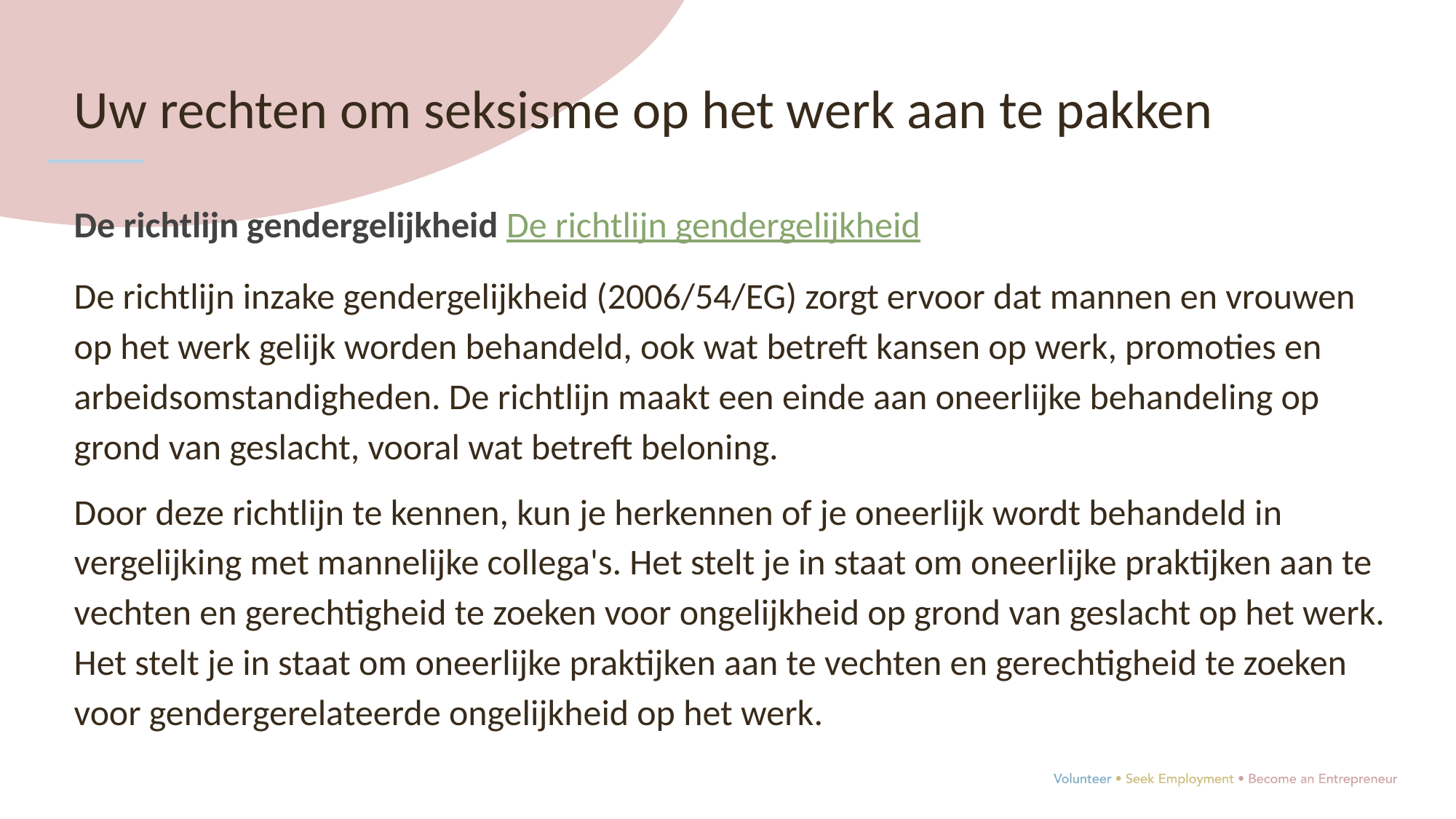

Uw rechten om seksisme op het werk aan te pakken

De richtlijn gendergelijkheid De richtlijn gendergelijkheid
De richtlijn inzake gendergelijkheid (2006/54/EG) zorgt ervoor dat mannen en vrouwen op het werk gelijk worden behandeld, ook wat betreft kansen op werk, promoties en arbeidsomstandigheden. De richtlijn maakt een einde aan oneerlijke behandeling op grond van geslacht, vooral wat betreft beloning.
Door deze richtlijn te kennen, kun je herkennen of je oneerlijk wordt behandeld in vergelijking met mannelijke collega's. Het stelt je in staat om oneerlijke praktijken aan te vechten en gerechtigheid te zoeken voor ongelijkheid op grond van geslacht op het werk. Het stelt je in staat om oneerlijke praktijken aan te vechten en gerechtigheid te zoeken voor gendergerelateerde ongelijkheid op het werk.